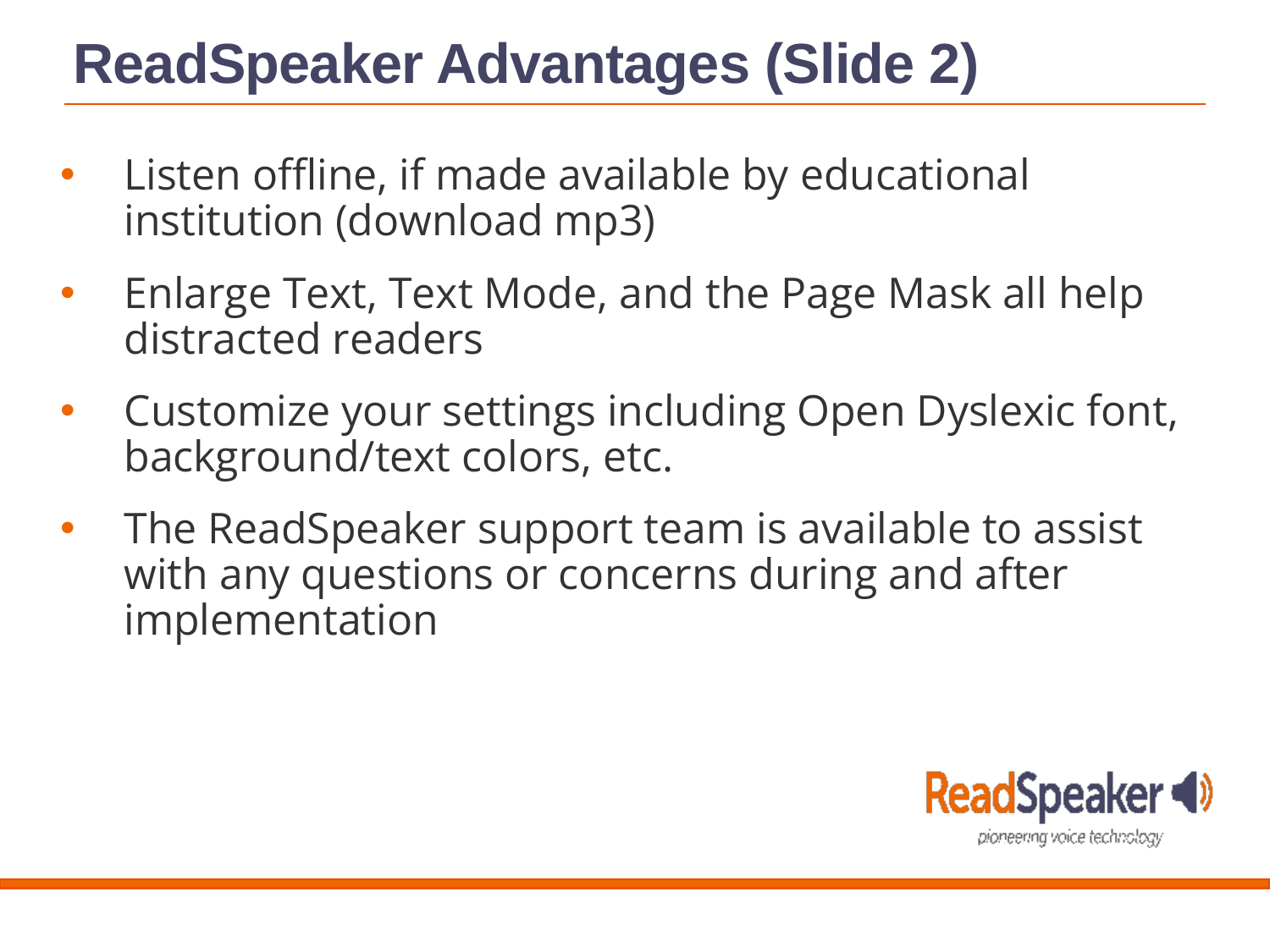

ReadSpeaker Advantages (Slide 2)
Listen offline, if made available by educational institution (download mp3)
Enlarge Text, Text Mode, and the Page Mask all help distracted readers
Customize your settings including Open Dyslexic font, background/text colors, etc.
The ReadSpeaker support team is available to assist with any questions or concerns during and after implementation